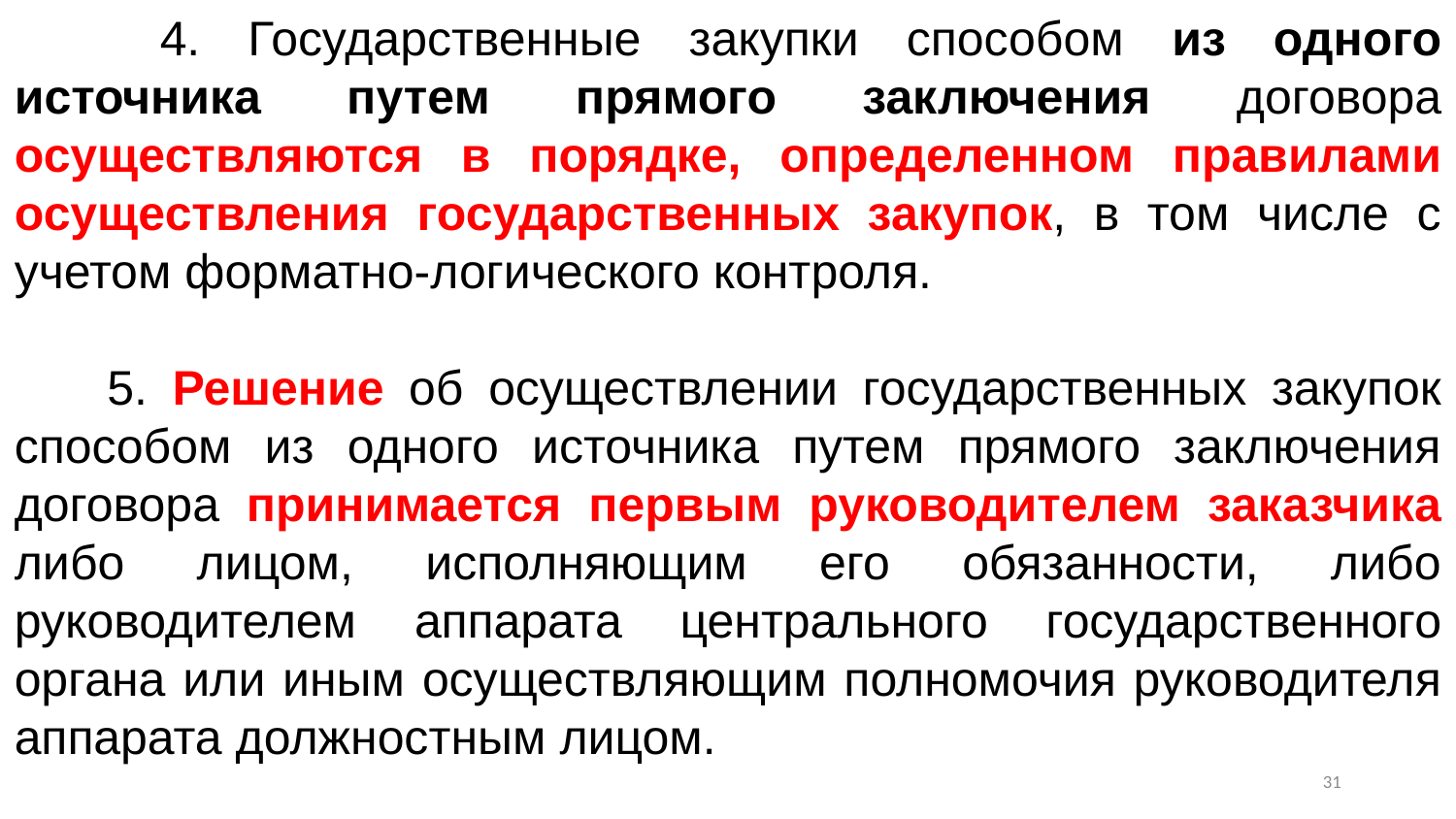

4. Государственные закупки способом из одного источника путем прямого заключения договора осуществляются в порядке, определенном правилами осуществления государственных закупок, в том числе с учетом форматно-логического контроля.

      5. Решение об осуществлении государственных закупок способом из одного источника путем прямого заключения договора принимается первым руководителем заказчика либо лицом, исполняющим его обязанности, либо руководителем аппарата центрального государственного органа или иным осуществляющим полномочия руководителя аппарата должностным лицом.
31